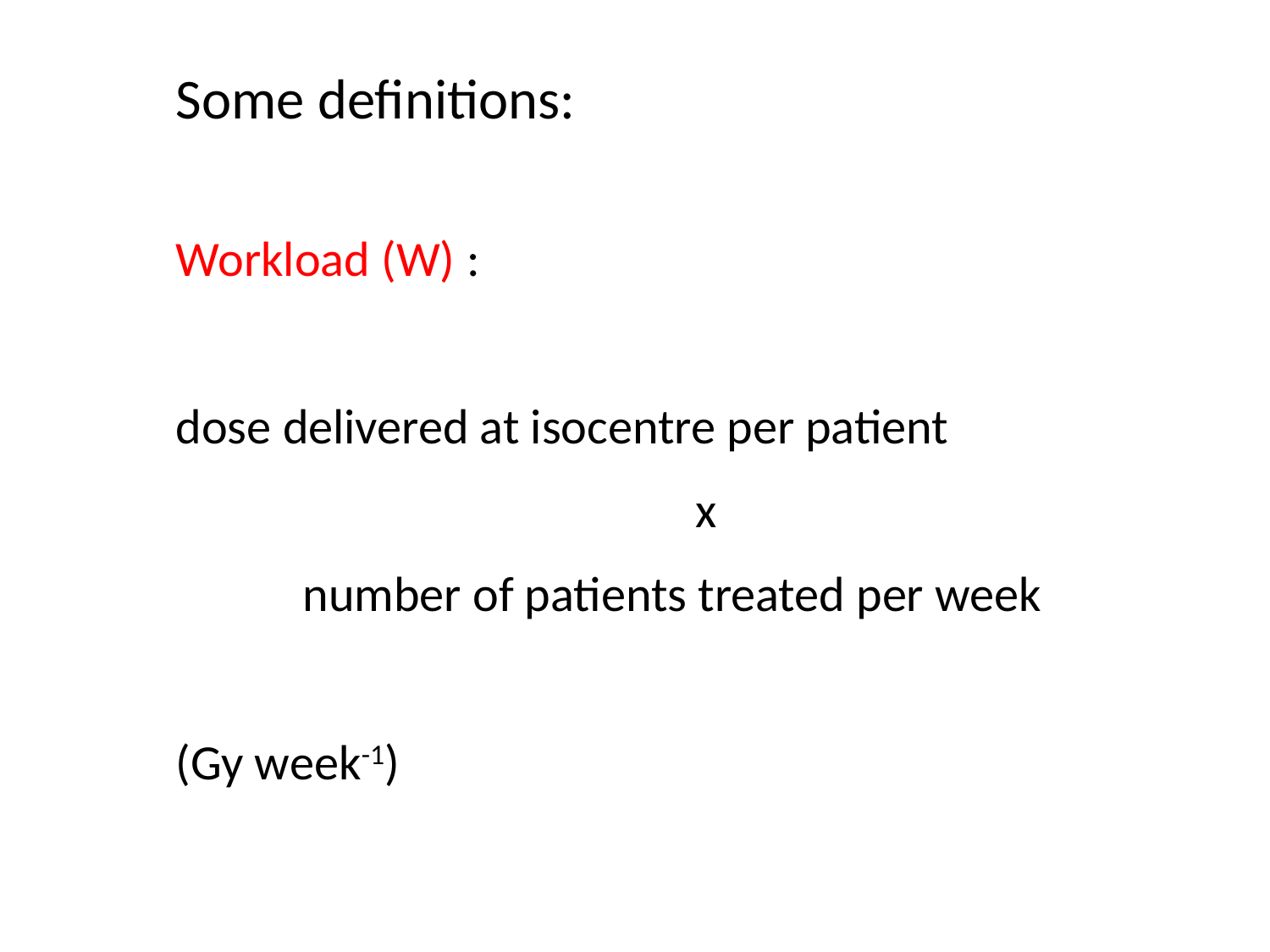

Some definitions:

Workload (W) :

dose delivered at isocentre per patient
				 x
	number of patients treated per week

(Gy week-1)